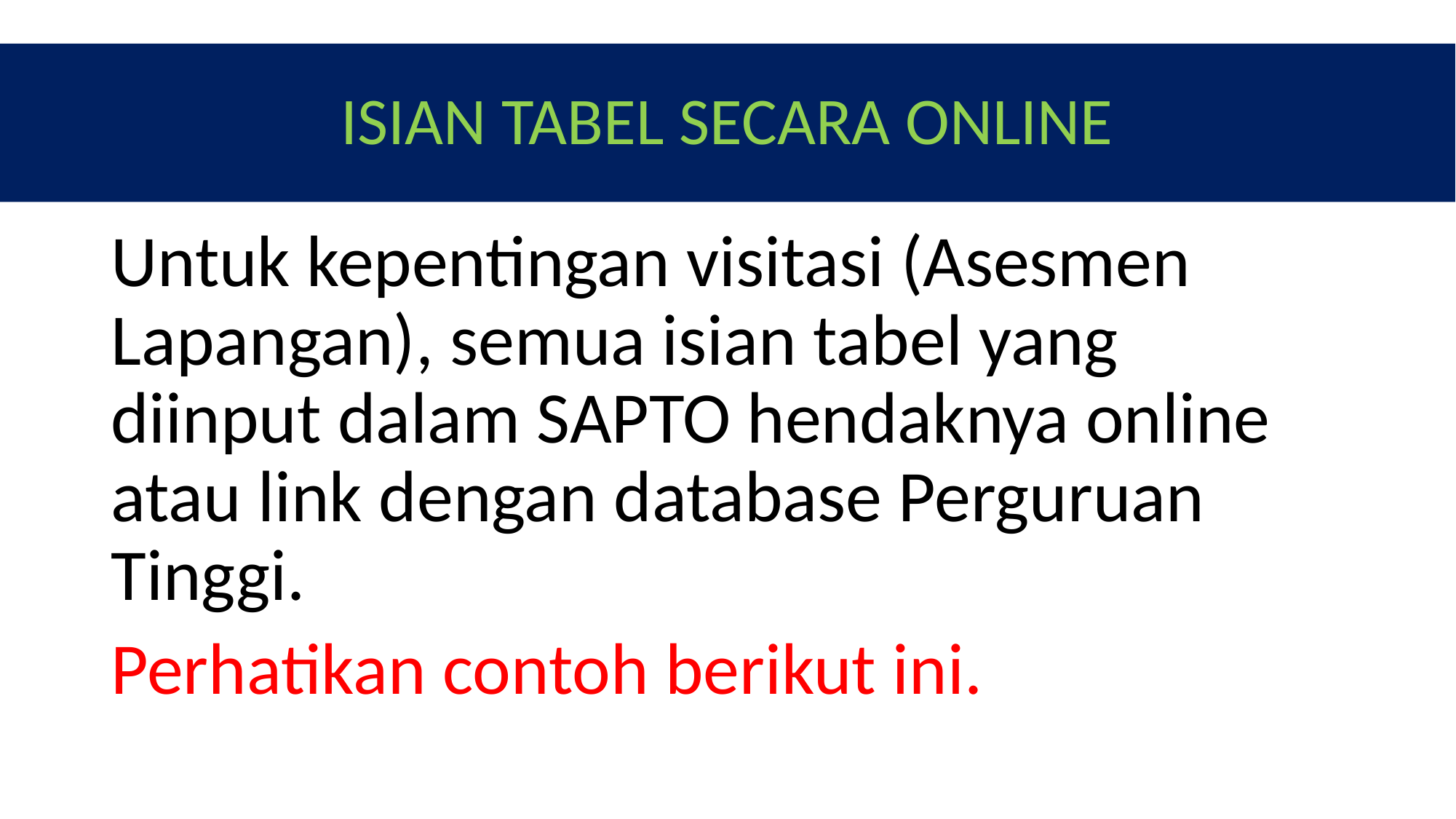

# ISIAN TABEL SECARA ONLINE
Untuk kepentingan visitasi (Asesmen Lapangan), semua isian tabel yang diinput dalam SAPTO hendaknya online atau link dengan database Perguruan Tinggi.
Perhatikan contoh berikut ini.